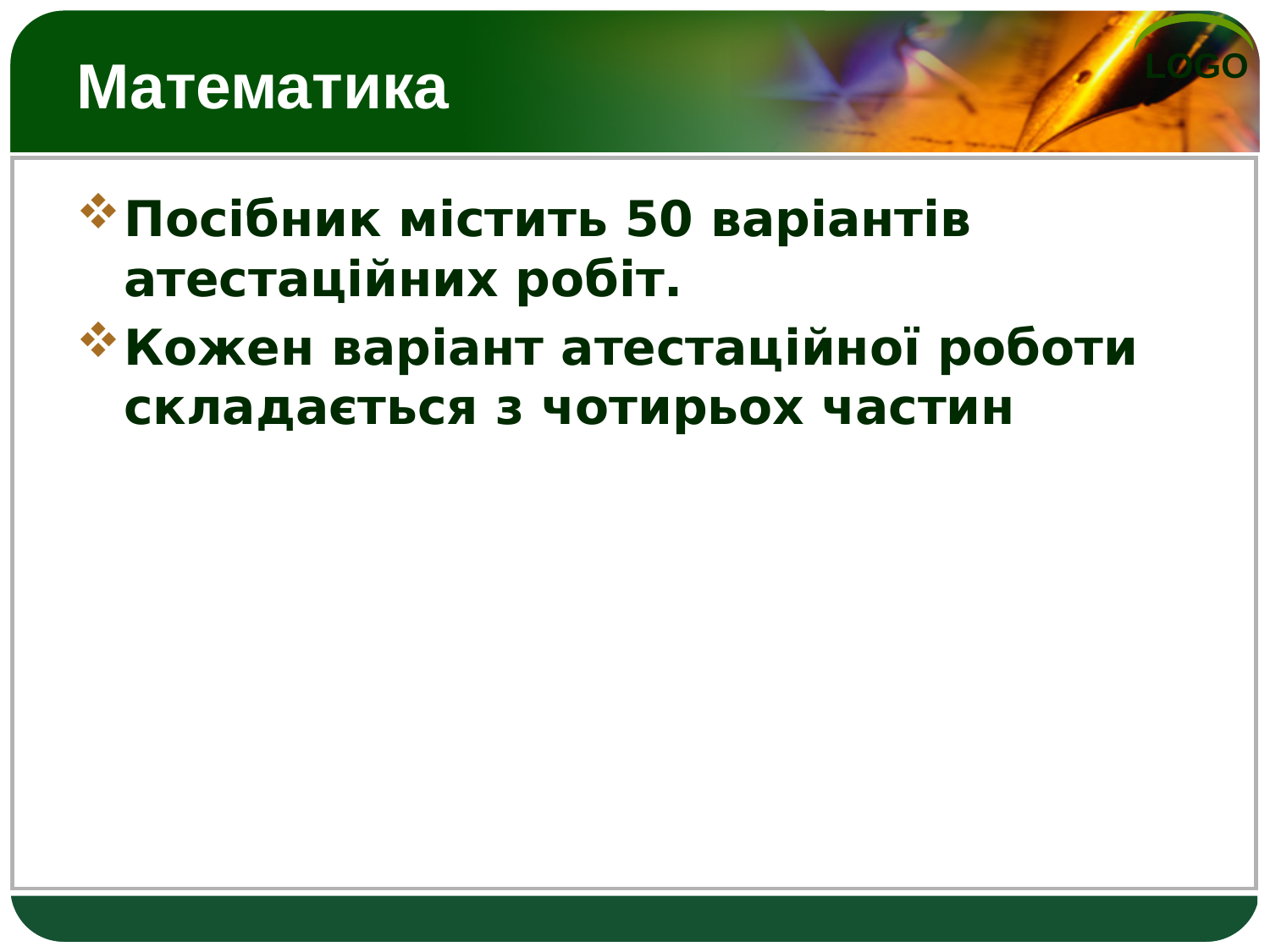

# Математика
Посібник містить 50 варіантів атестаційних робіт.
Кожен варіант атестаційної роботи складається з чотирьох частин